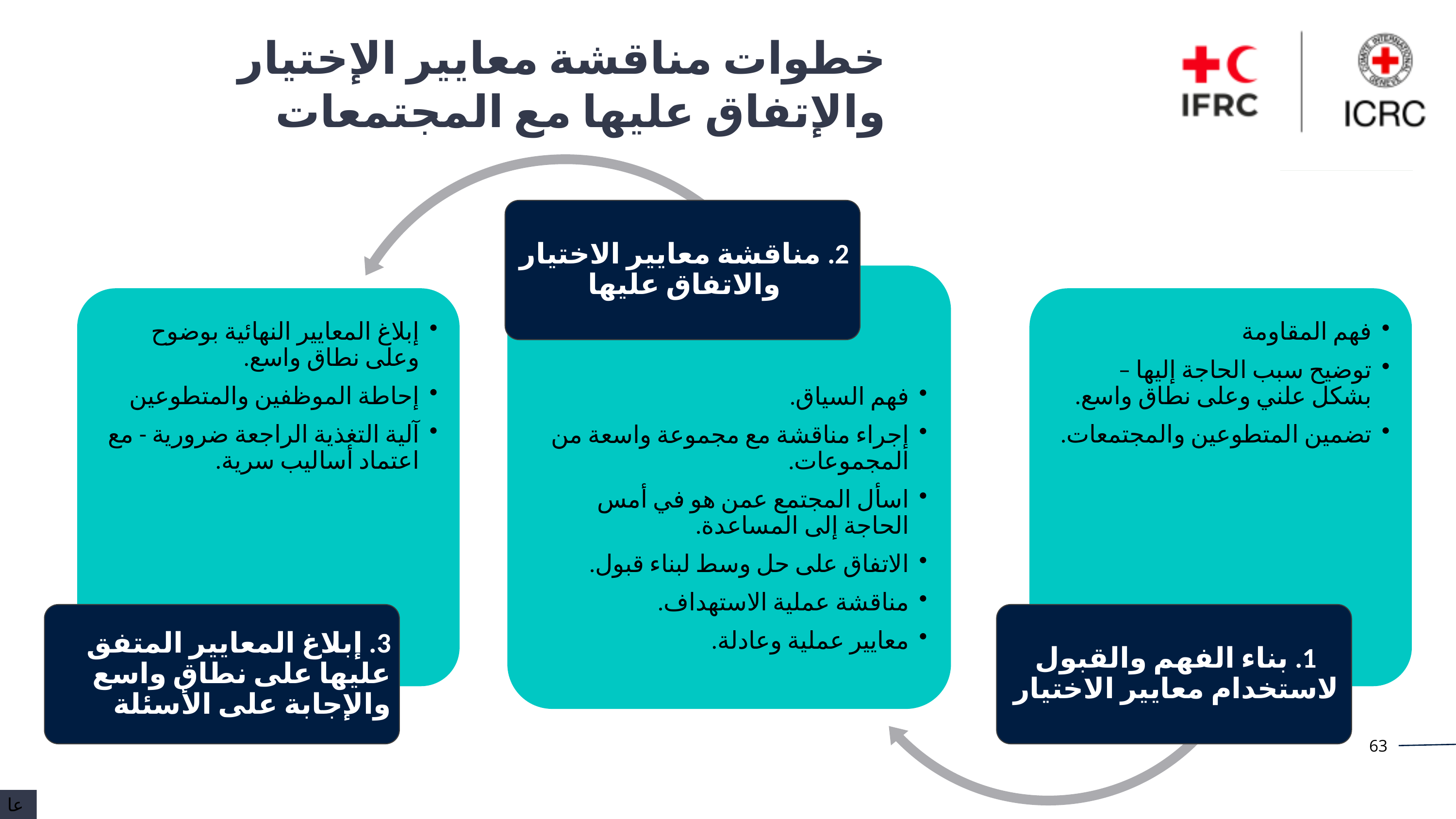

خطوات مناقشة معايير الإختيار والإتفاق عليها مع المجتمعات
فهم المقاومة
توضيح سبب الحاجة إليها – بشكل علني وعلى نطاق واسع.
تضمين المتطوعين والمجتمعات.
1. بناء الفهم والقبول لاستخدام معايير الاختيار
فهم السياق.
إجراء مناقشة مع مجموعة واسعة من المجموعات.
اسأل المجتمع عمن هو في أمس الحاجة إلى المساعدة.
الاتفاق على حل وسط لبناء قبول.
مناقشة عملية الاستهداف.
معايير عملية وعادلة.
2. مناقشة معايير الاختيار والاتفاق عليها
إبلاغ المعايير النهائية بوضوح وعلى نطاق واسع.
إحاطة الموظفين والمتطوعين
آلية التغذية الراجعة ضرورية - مع اعتماد أساليب سرية.
3. إبلاغ المعايير المتفق عليها على نطاق واسع والإجابة على الأسئلة
عام